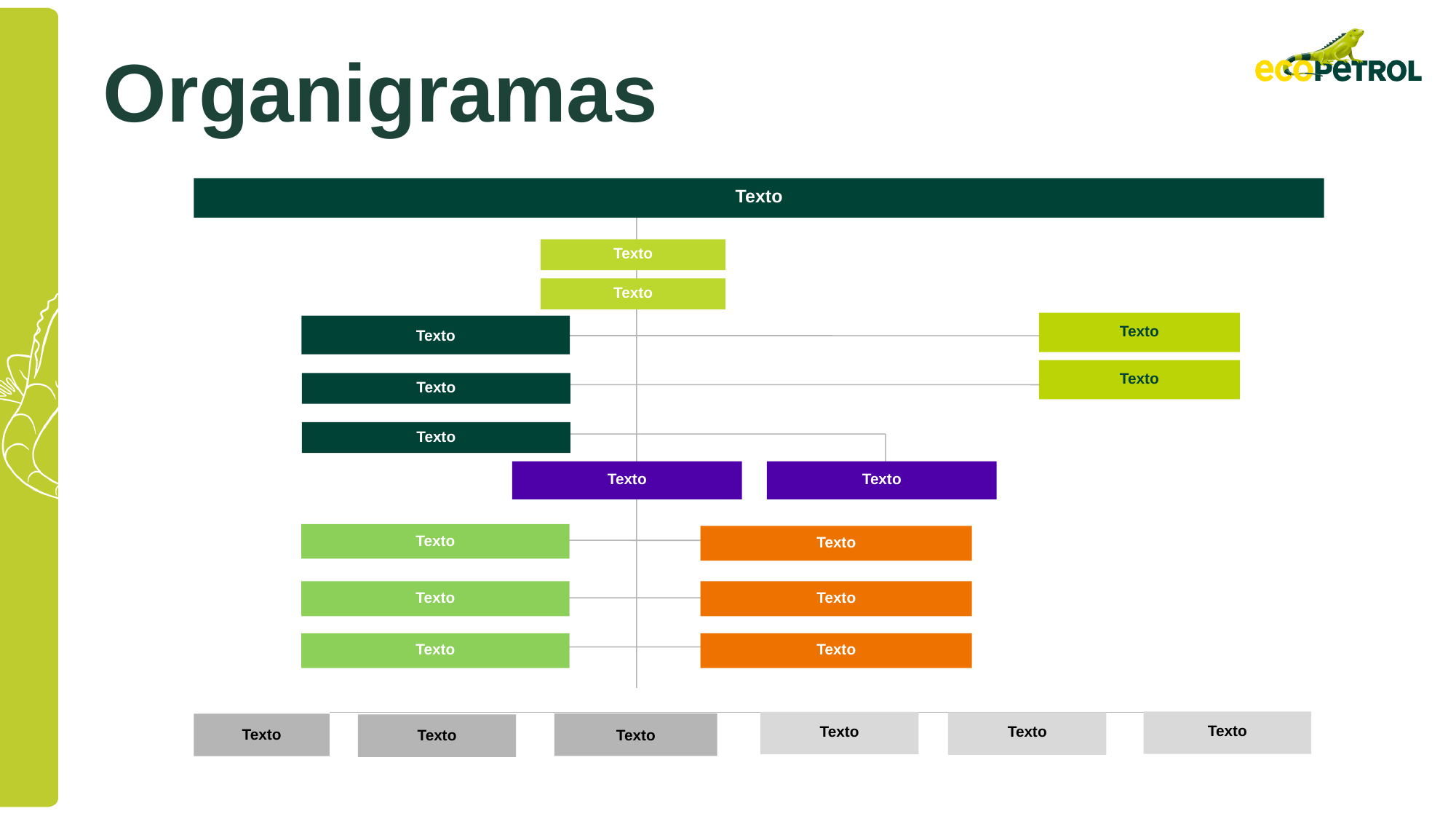

# Organigramas

Texto

Texto
Texto
Texto
Texto

Texto
Texto

Texto

Texto
Texto

Texto
Texto

Texto
Texto

Texto
Texto

Texto
Texto
Texto
Texto
Texto
Texto